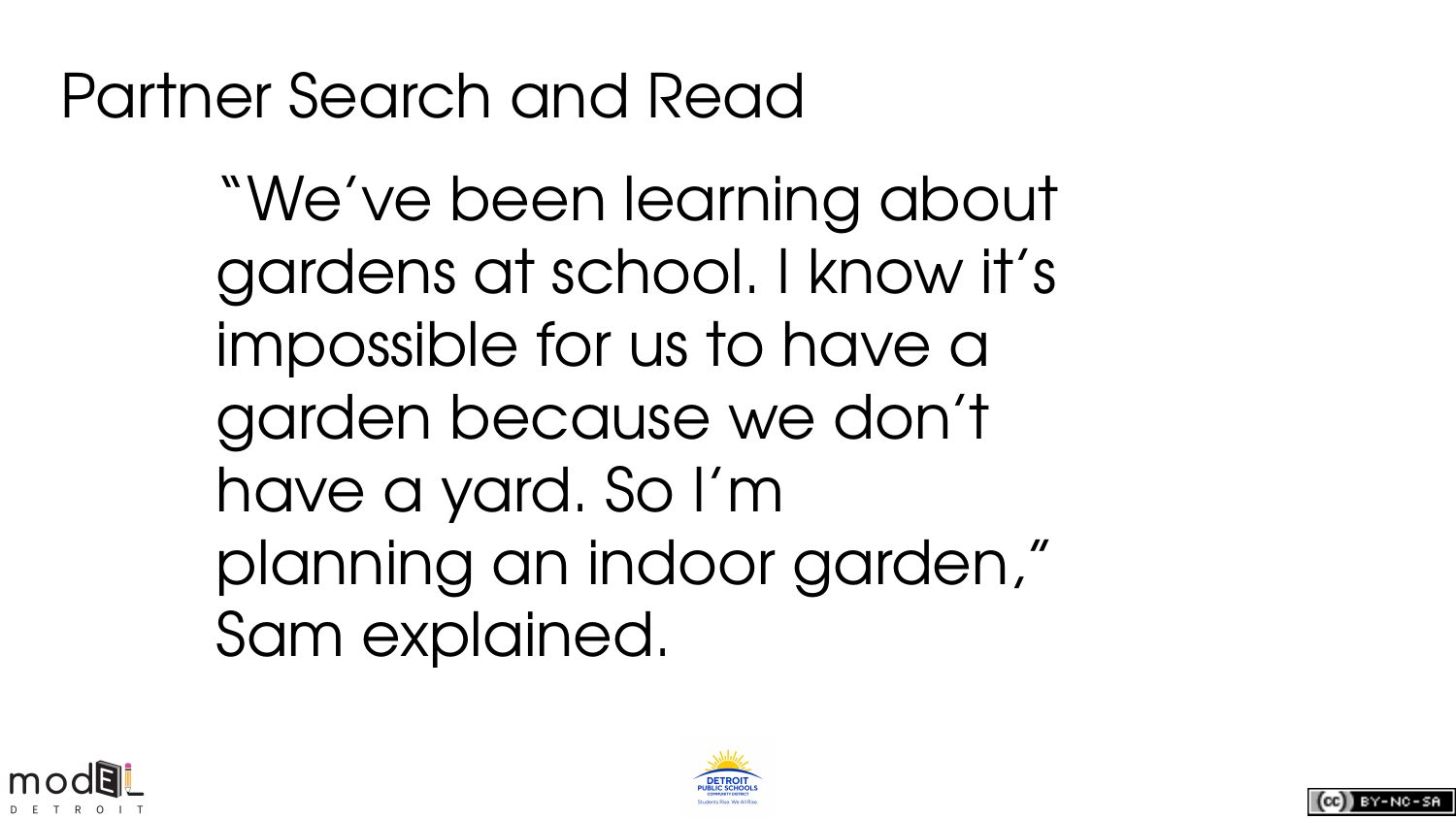

# Partner Search and Read

“We’ve been learning about gardens at school. I know it’s impossible for us to have a garden because we don’t have a yard. So I’m planning an indoor garden,” Sam explained.